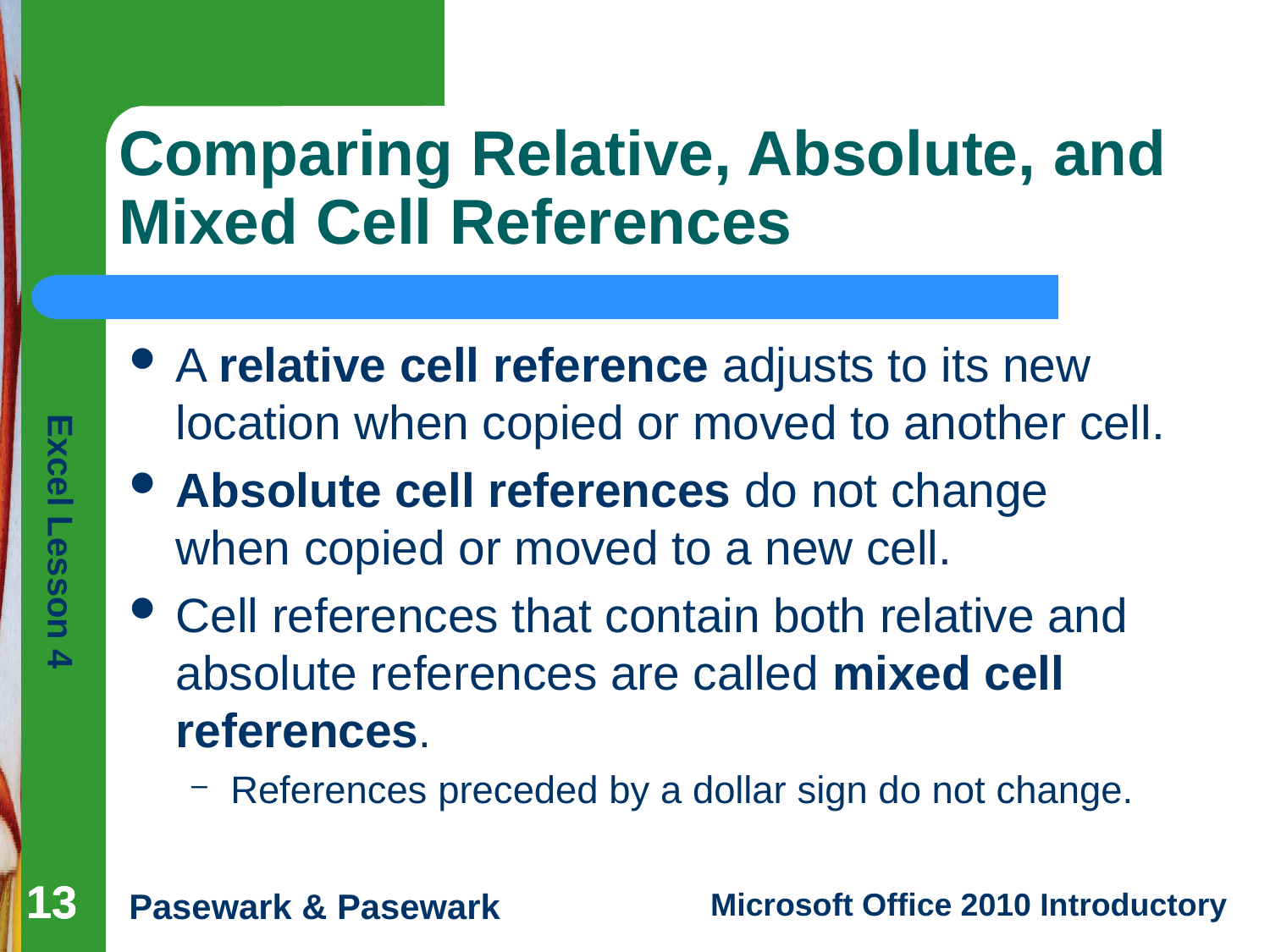

# Comparing Relative, Absolute, and Mixed Cell References
A relative cell reference adjusts to its new location when copied or moved to another cell.
Absolute cell references do not change when copied or moved to a new cell.
Cell references that contain both relative and absolute references are called mixed cell references.
References preceded by a dollar sign do not change.
13
13
13